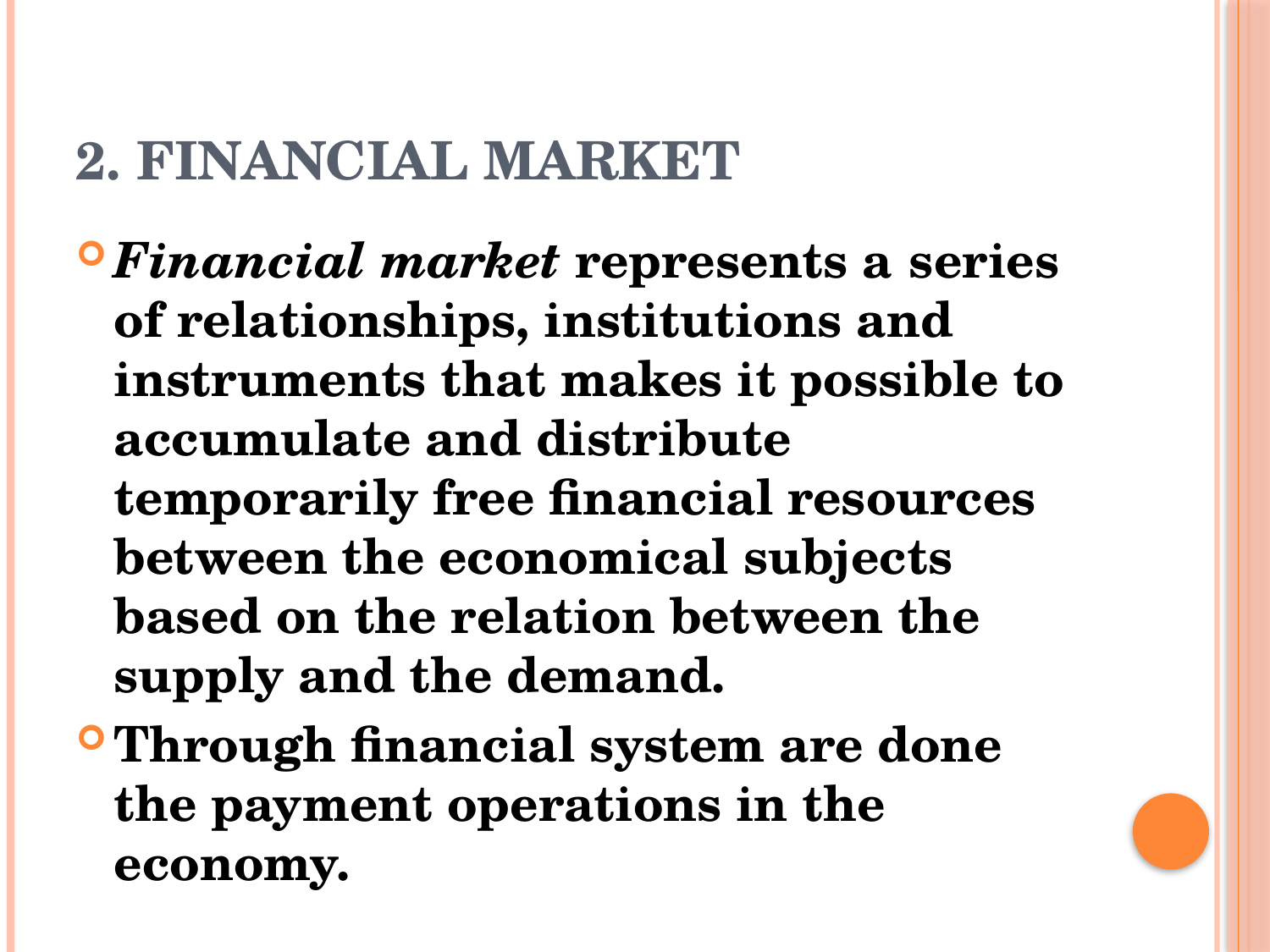

# 2. Financial market
Financial market represents a series of relationships, institutions and instruments that makes it possible to accumulate and distribute temporarily free financial resources between the economical subjects based on the relation between the supply and the demand.
Through financial system are done the payment operations in the economy.